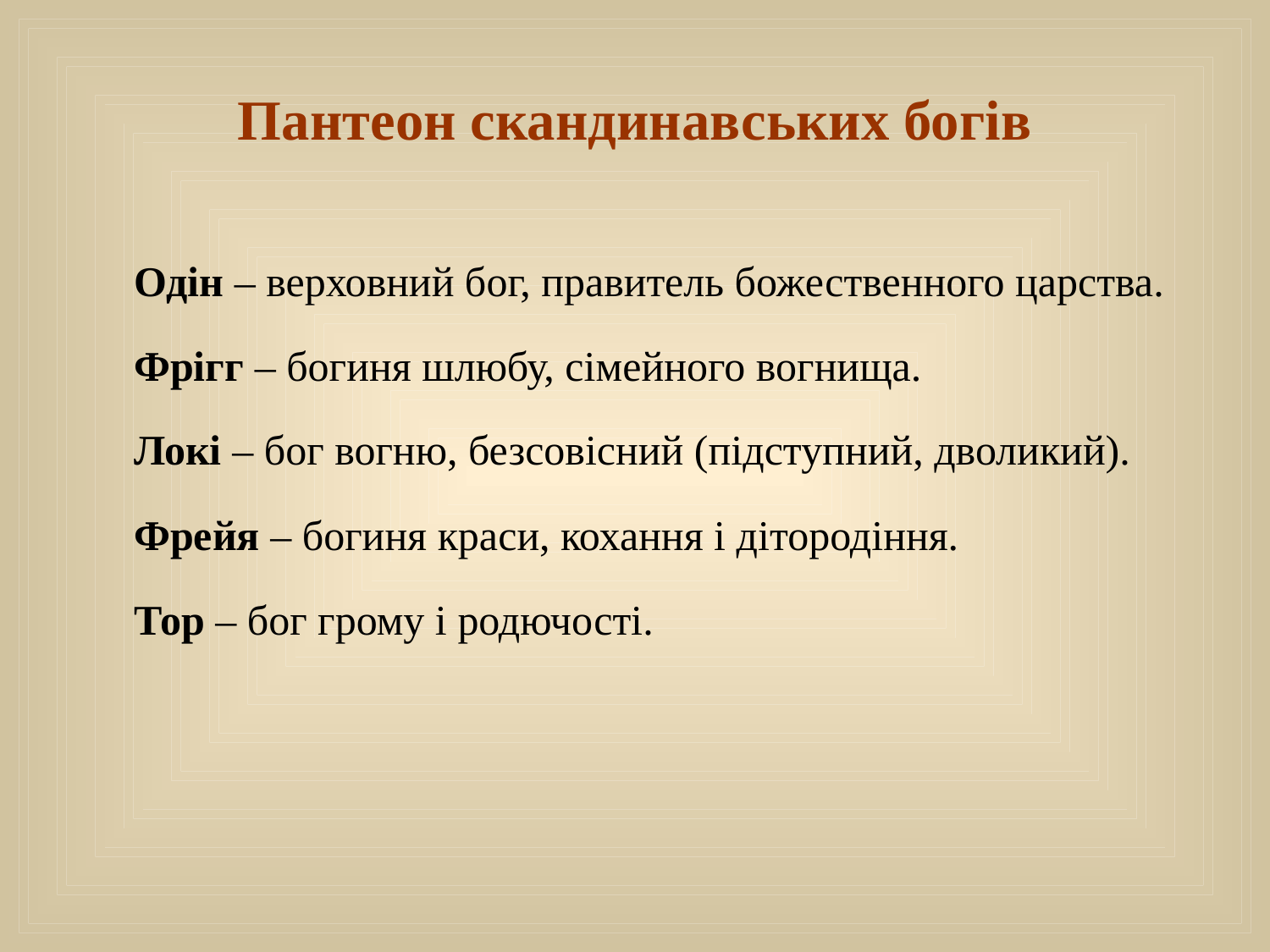

# Пантеон скандинавських богів
Одін – верховний бог, правитель божественного царства.
Фрігг – богиня шлюбу, сімейного вогнища.
Локі – бог вогню, безсовісний (підступний, дволикий).
Фрейя – богиня краси, кохання і дітородіння.
Тор – бог грому і родючості.